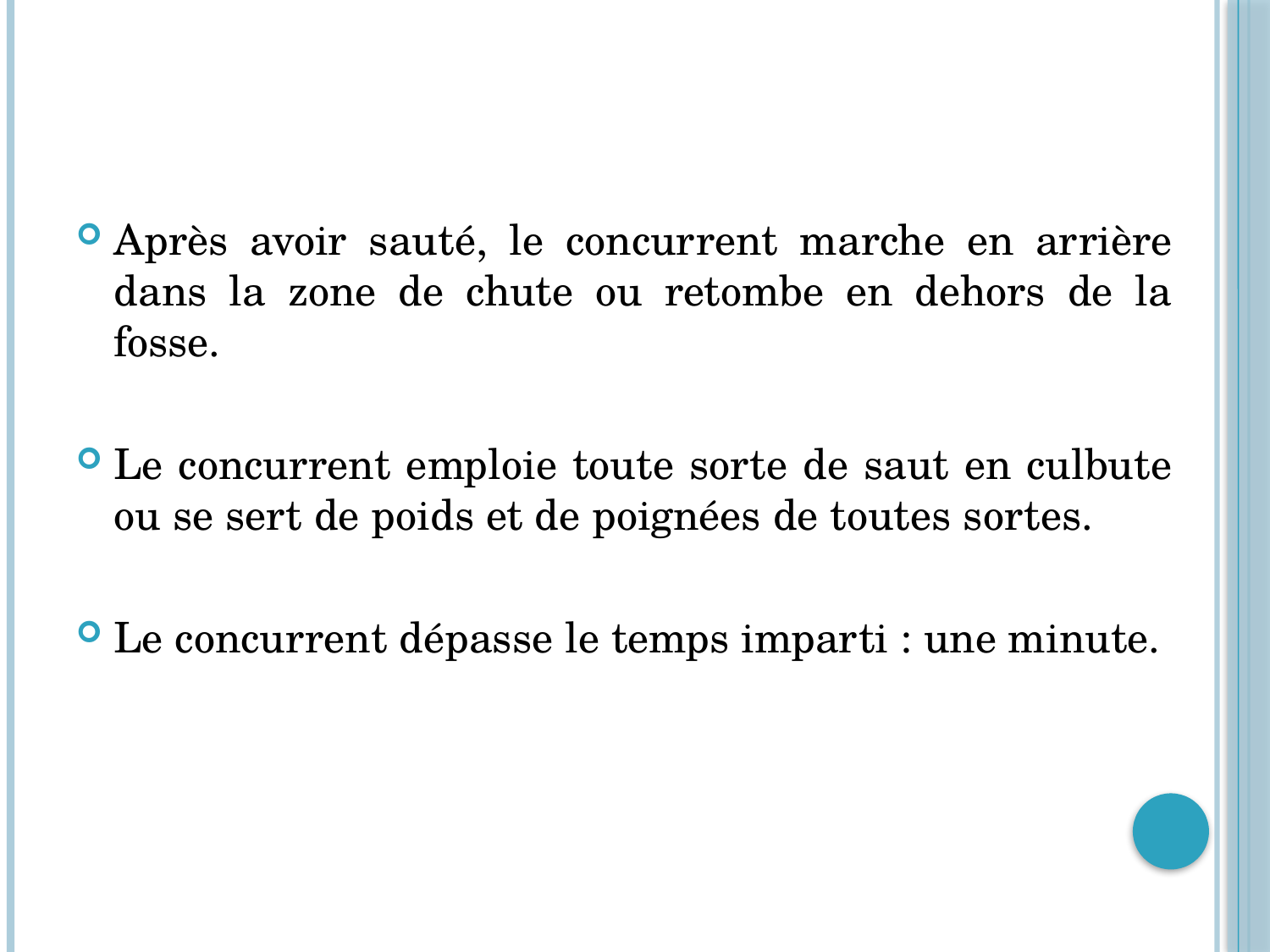

Après avoir sauté, le concurrent marche en arrière dans la zone de chute ou retombe en dehors de la fosse.

Le concurrent emploie toute sorte de saut en culbute ou se sert de poids et de poignées de toutes sortes.

Le concurrent dépasse le temps imparti : une minute.